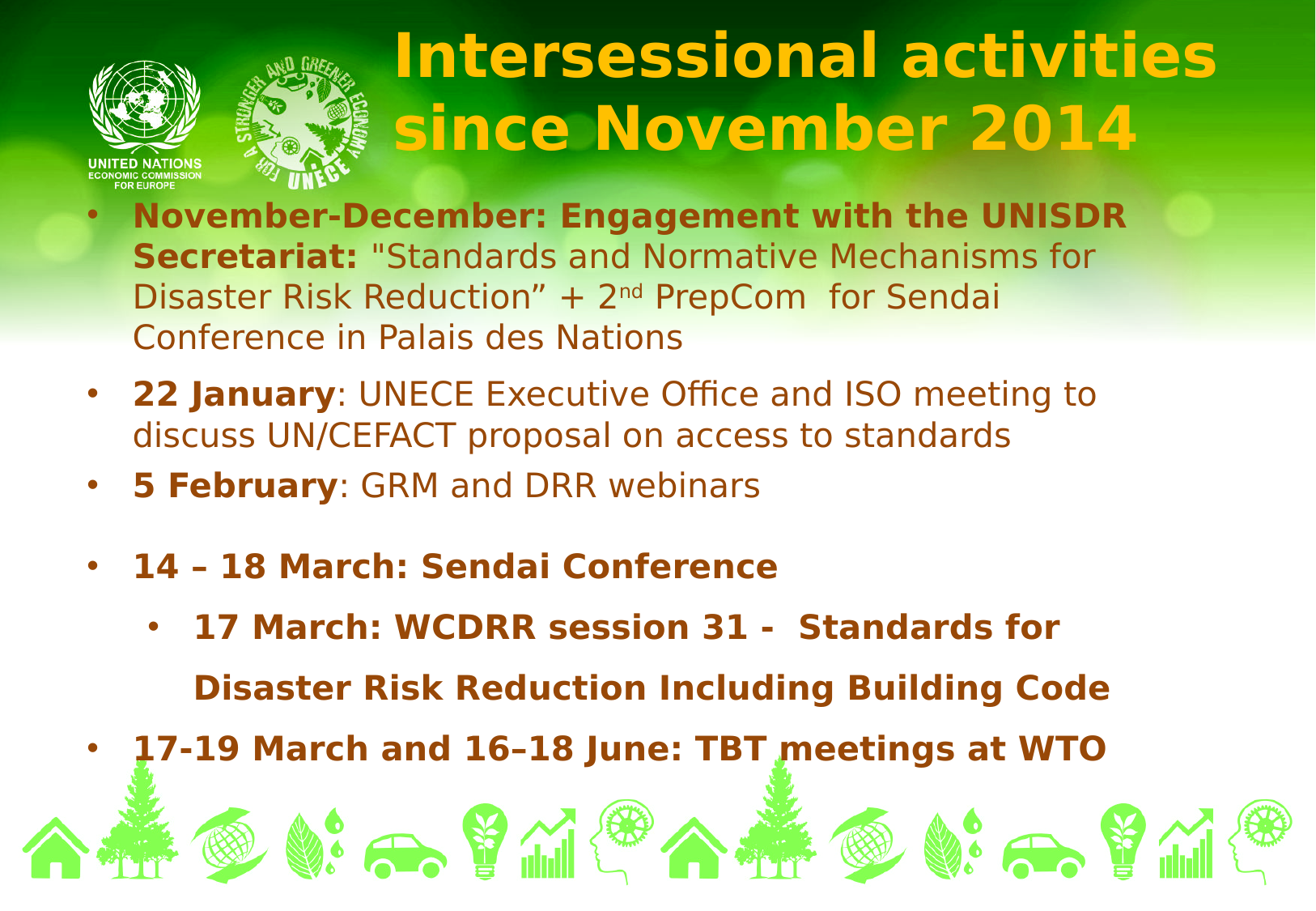

# Intersessional activities since November 2014
November-December: Engagement with the UNISDR Secretariat: "Standards and Normative Mechanisms for Disaster Risk Reduction” + 2nd PrepCom  for Sendai Conference in Palais des Nations
22 January: UNECE Executive Office and ISO meeting to discuss UN/CEFACT proposal on access to standards
5 February: GRM and DRR webinars

14 – 18 March: Sendai Conference
17 March: WCDRR session 31 -  Standards for Disaster Risk Reduction Including Building Code
17-19 March and 16–18 June: TBT meetings at WTO